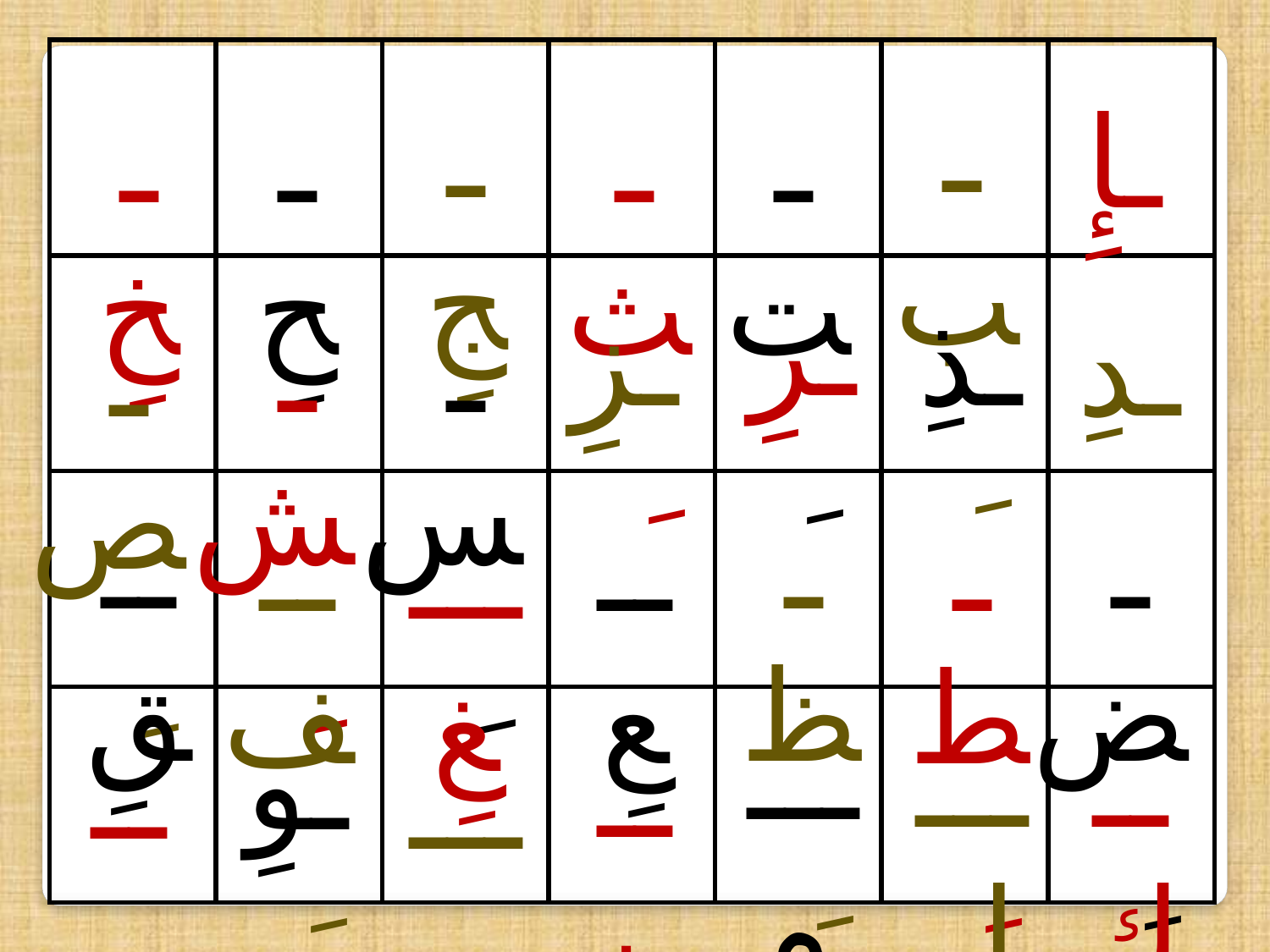

|  |  |  |  |  |  |  |
| --- | --- | --- | --- | --- | --- | --- |
|  |  |  |  |  |  |  |
|  |  |  |  |  |  |  |
|  |  |  |  |  |  |  |
ـبِ
ـجِ
ـخِ
ـحِ
ـثِ
ـتِ
ـإِ
ـرِ
ـزِ
ـذِ
ـشِ
ـسِ
ـدِ
ـصِ
ــقِ
ـظِ
ـضِ
ــفِ
ــعِ
ـطِ
ـــغِ
ـــمِ
ـــلِ
ــكِ
ـوِ
ــنِ
ــيِ
ـــهِ